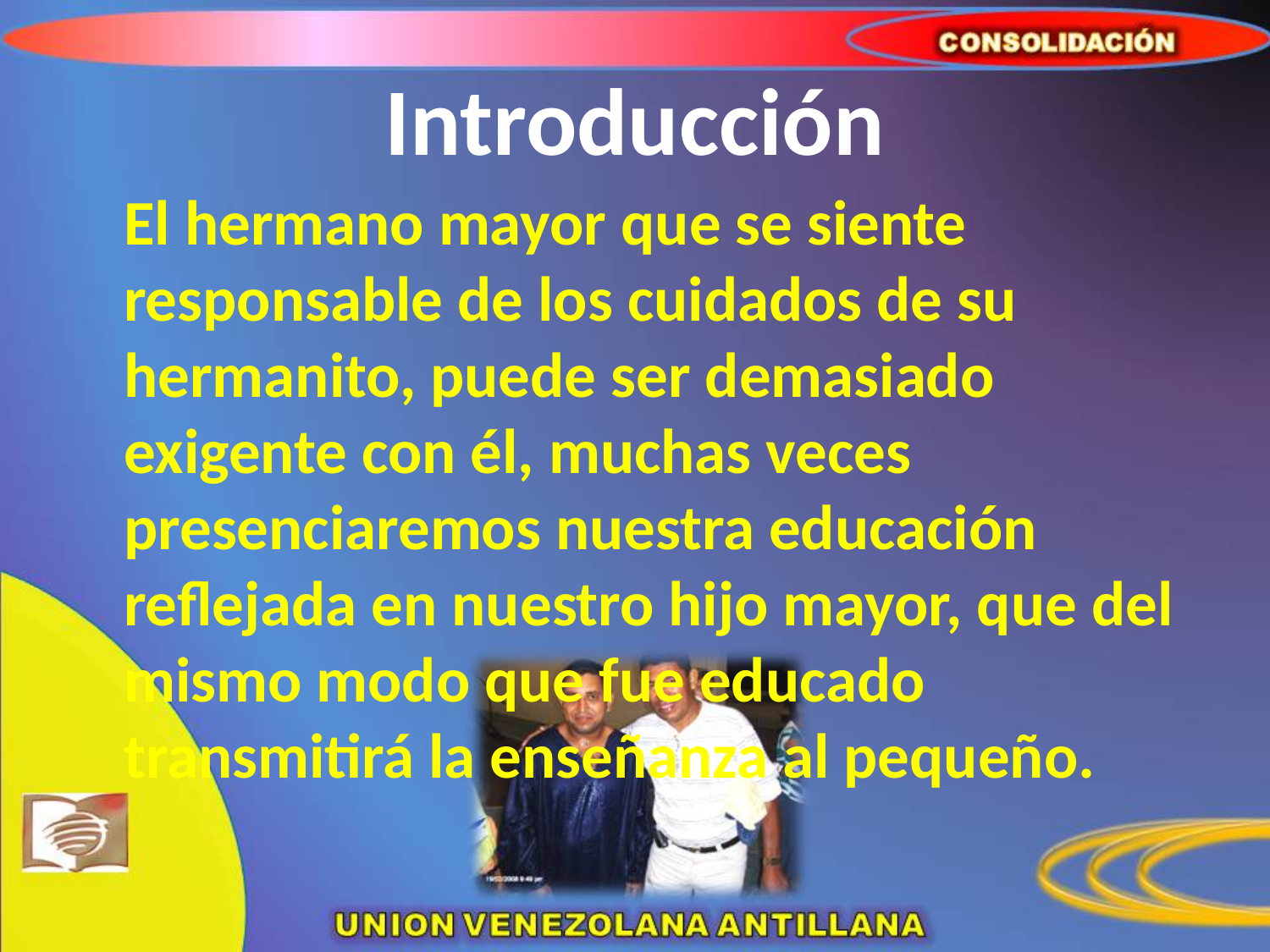

# Introducción
	El hermano mayor que se siente responsable de los cuidados de su hermanito, puede ser demasiado exigente con él, muchas veces presenciaremos nuestra educación reflejada en nuestro hijo mayor, que del mismo modo que fue educado transmitirá la enseñanza al pequeño.